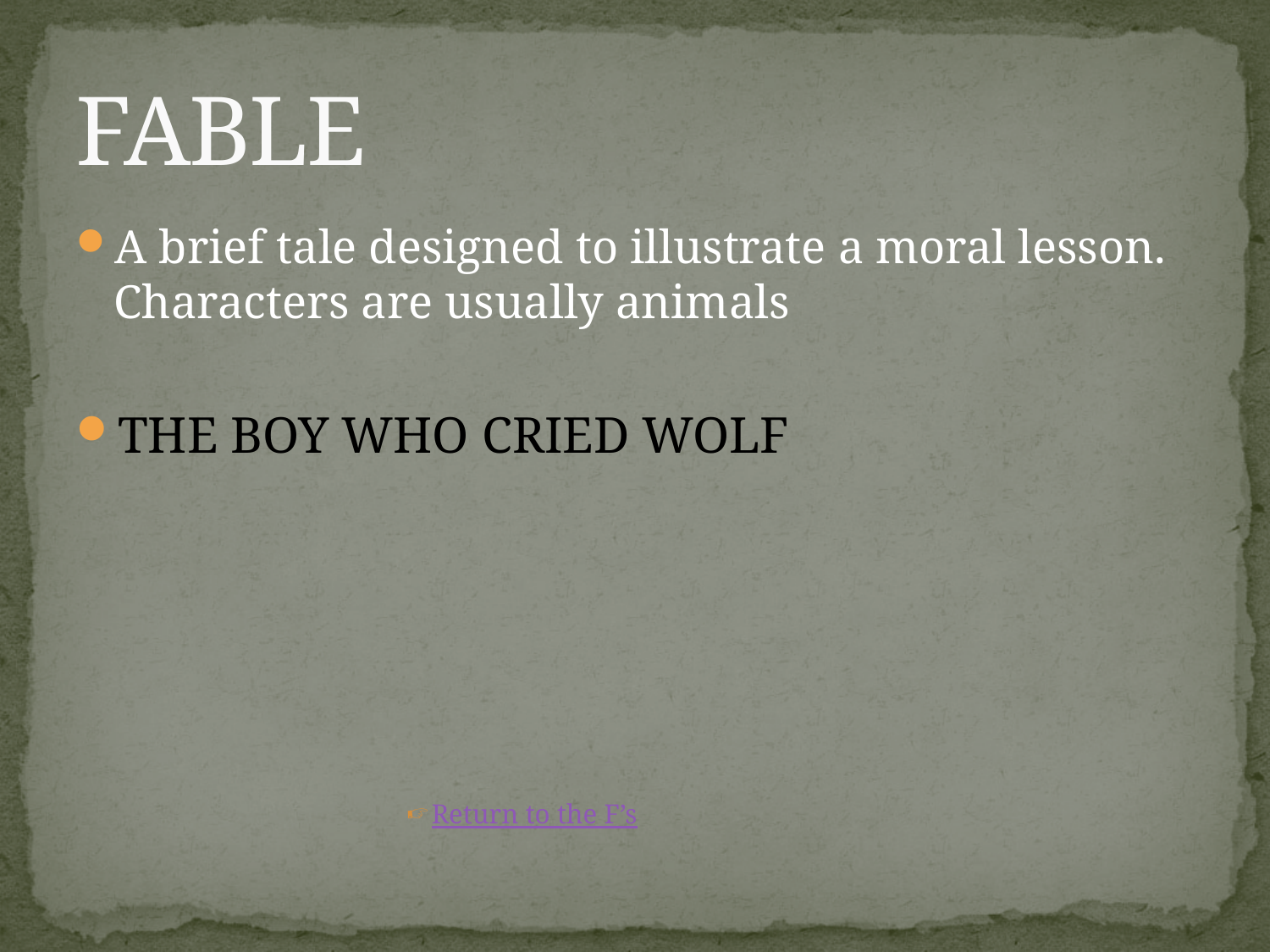

# FABLE
A brief tale designed to illustrate a moral lesson.  Characters are usually animals

THE BOY WHO CRIED WOLF

Return to the F’s